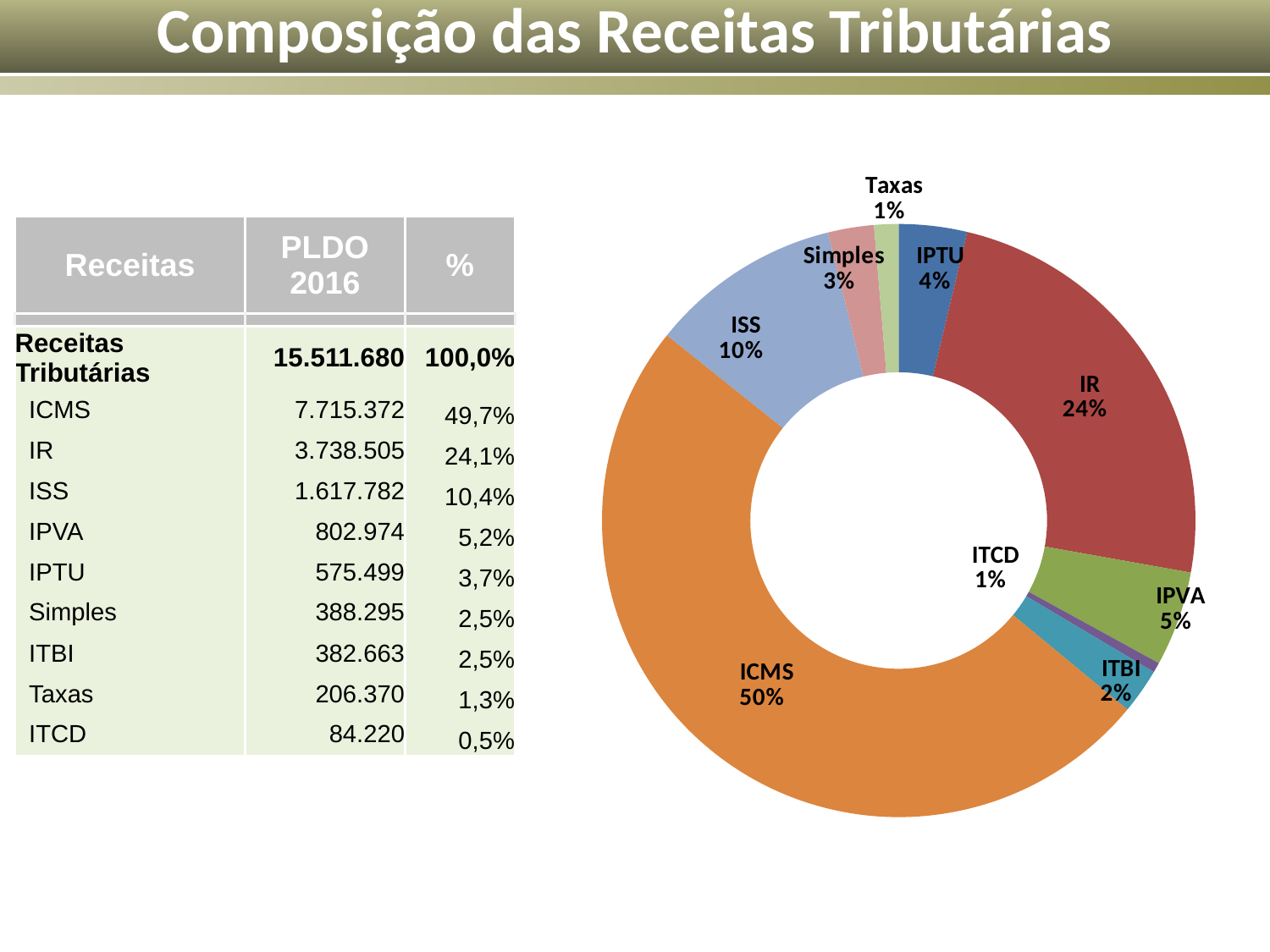

Composição das Receitas Tributárias

### Chart

| Category |  |
|---|---|
|   IPTU | 575498680.0 |
|   IR | 3738505236.0000005 |
|   IPVA | 802973509.0 |
|   ITCD | 84219771.0 |
|   ITBI | 382663480.0 |
|   ICMS | 7715371911.0 |
|   ISS | 1617782230.0 |
|   Simples | 388295064.0 |
|   Taxas | 206369949.0 |
| Receitas | PLDO 2016 | % |
| --- | --- | --- |
|  |  |  |
| Receitas Tributárias | 15.511.680 | 100,0% |
| ICMS | 7.715.372 | 49,7% |
| IR | 3.738.505 | 24,1% |
| ISS | 1.617.782 | 10,4% |
| IPVA | 802.974 | 5,2% |
| IPTU | 575.499 | 3,7% |
| Simples | 388.295 | 2,5% |
| ITBI | 382.663 | 2,5% |
| Taxas | 206.370 | 1,3% |
| ITCD | 84.220 | 0,5% |